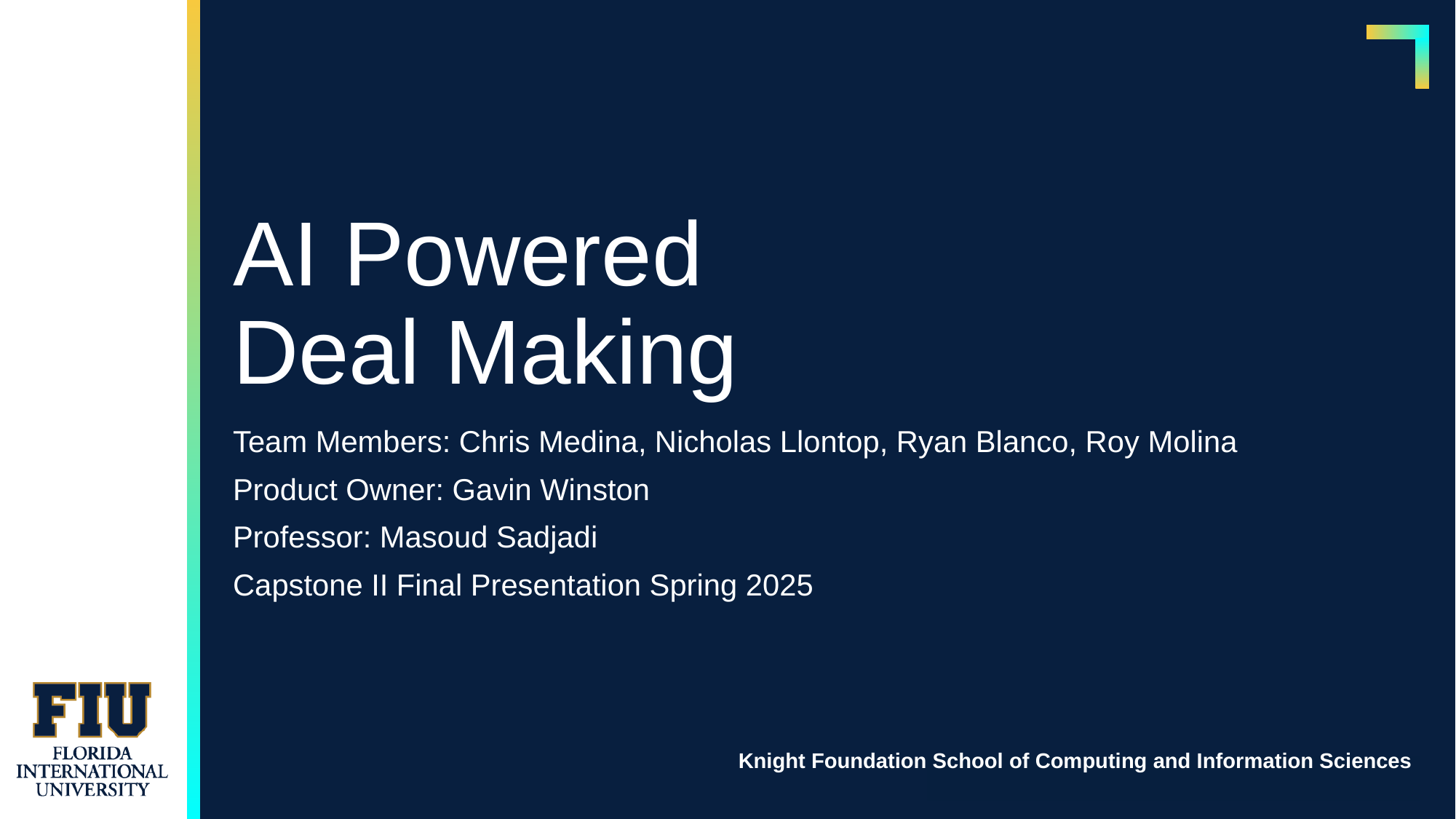

# AI Powered Deal Making
Team Members: Chris Medina, Nicholas Llontop, Ryan Blanco, Roy Molina
Product Owner: Gavin Winston
Professor: Masoud Sadjadi
Capstone II Final Presentation Spring 2025
Knight Foundation School of Computing and Information Sciences